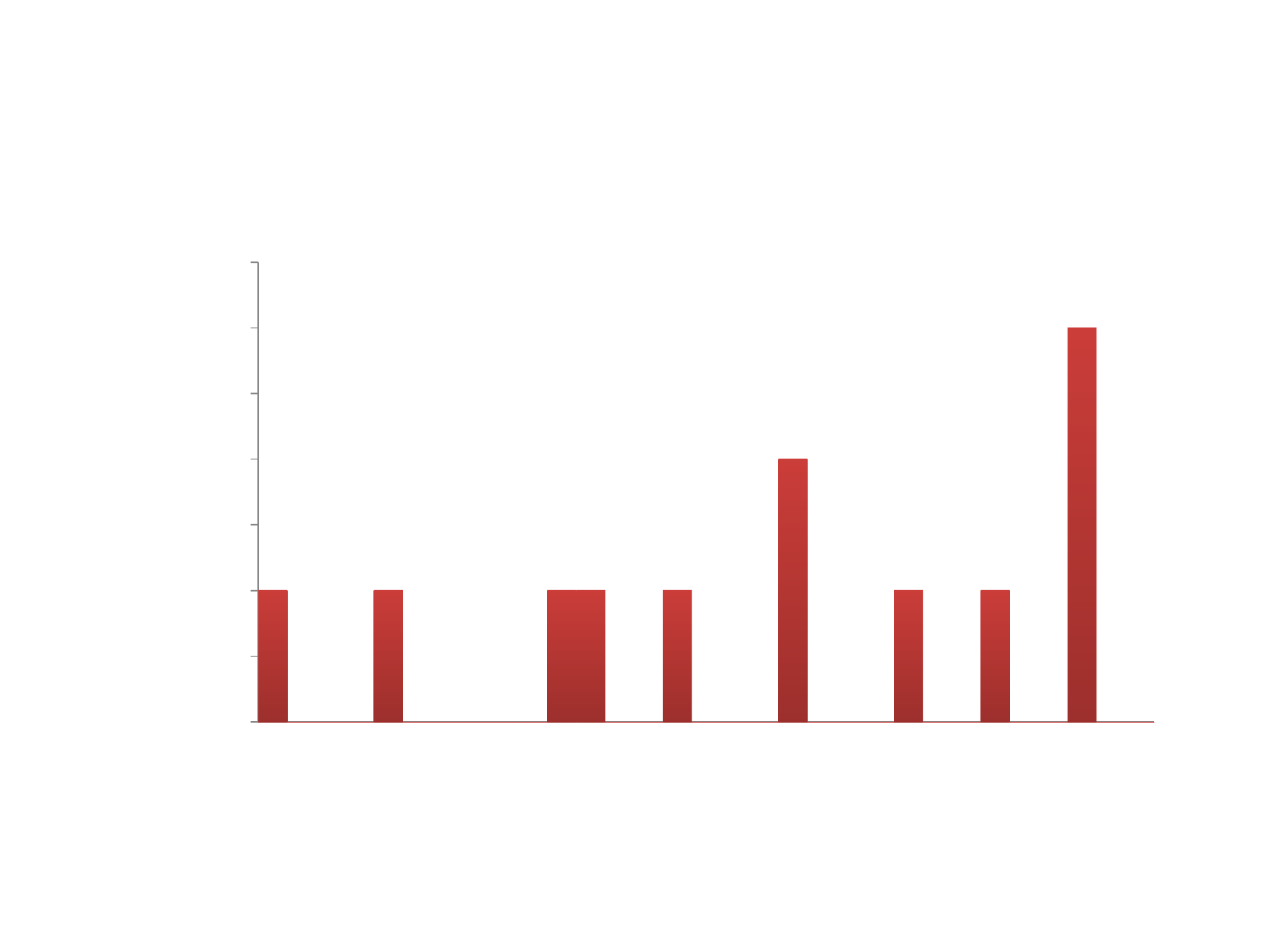

### Chart: MANTENIMIENTO CORRECTIVO A
 ESTACIONES DE SERVICIOS

| Category |  |
|---|---|